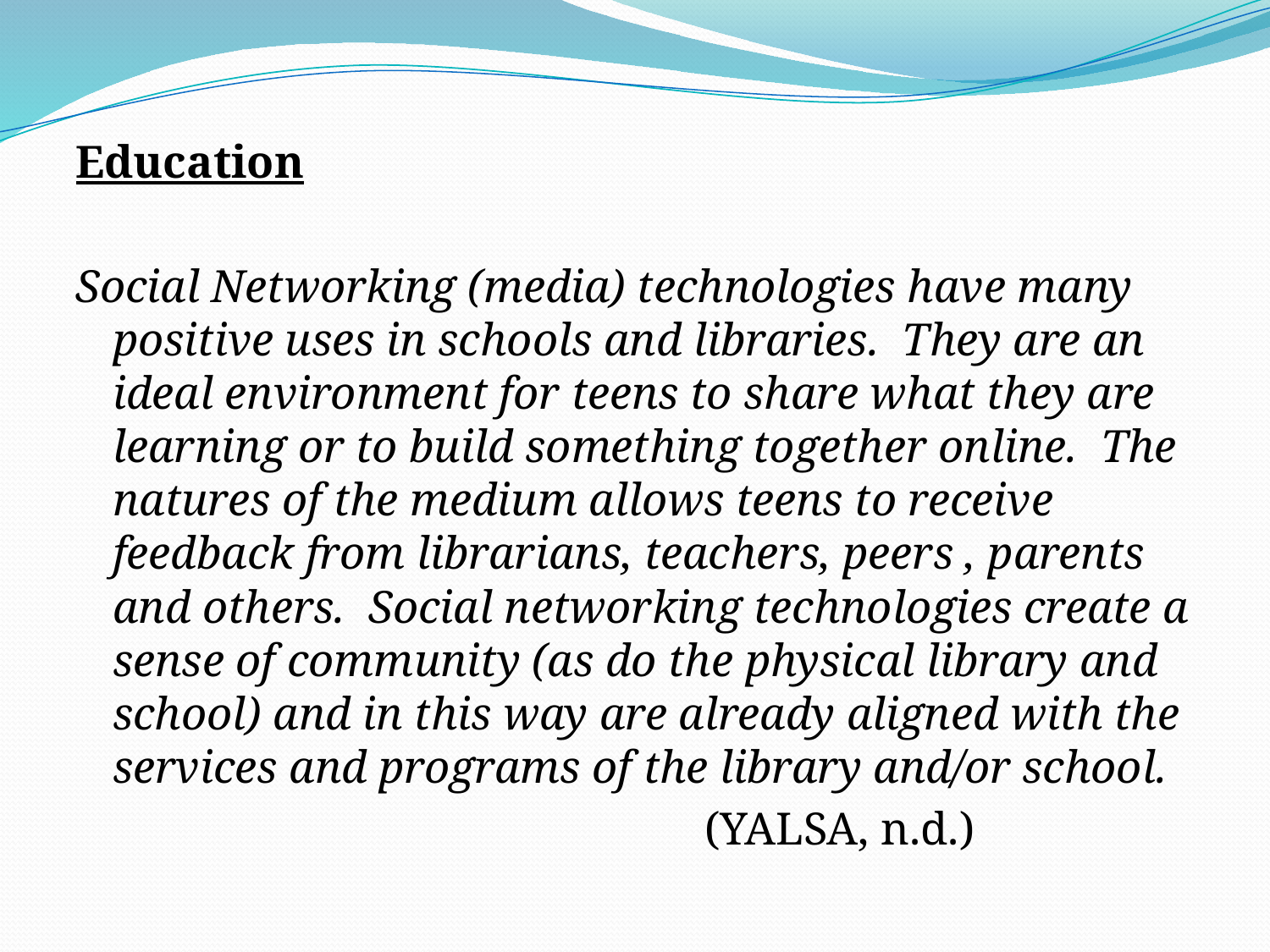

Education

Social Networking (media) technologies have many positive uses in schools and libraries.  They are an ideal environment for teens to share what they are learning or to build something together online.  The natures of the medium allows teens to receive feedback from librarians, teachers, peers , parents and others.  Social networking technologies create a sense of community (as do the physical library and school) and in this way are already aligned with the services and programs of the library and/or school.
                                                      (YALSA, n.d.)